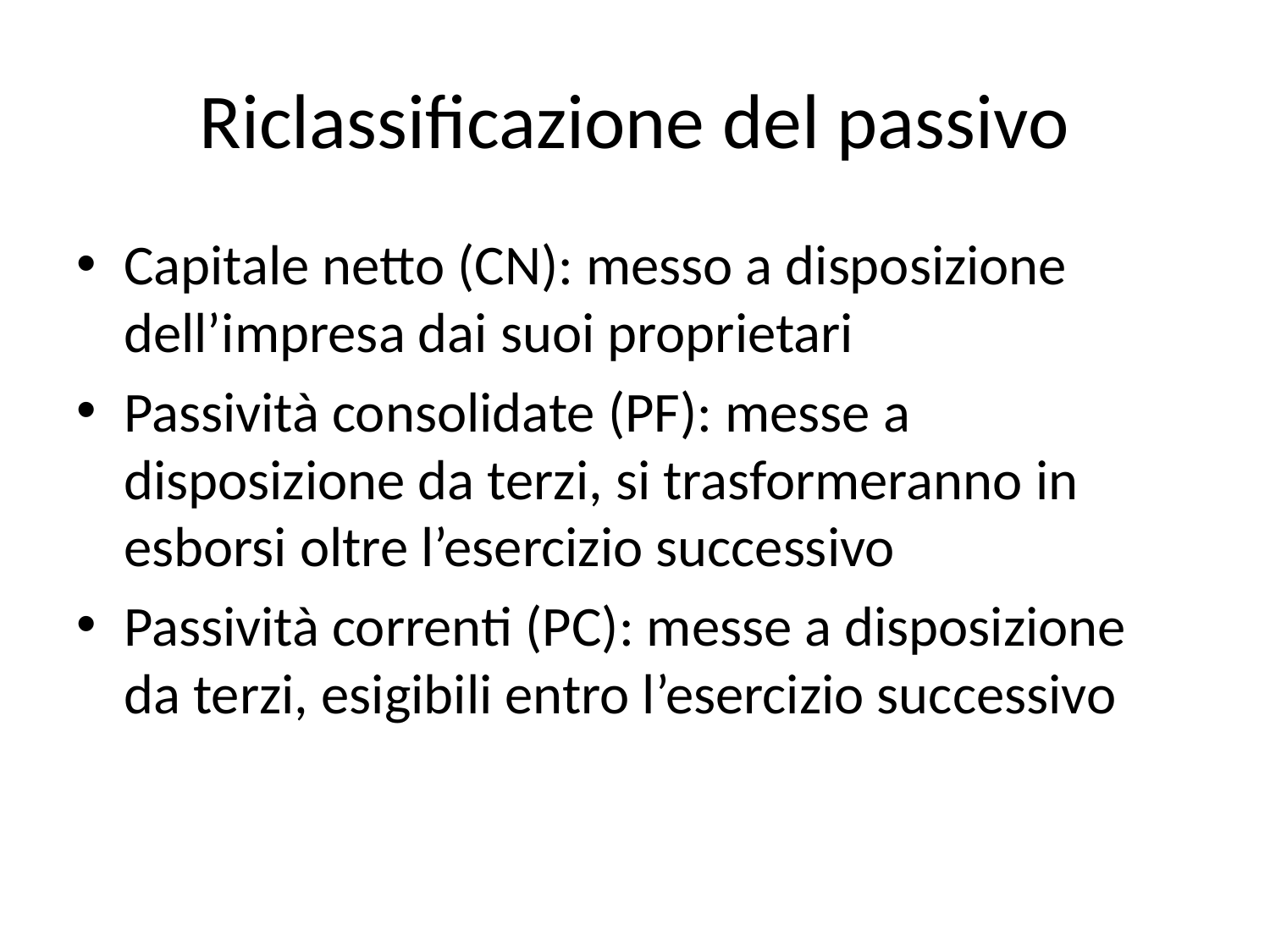

# Riclassificazione del passivo
Capitale netto (CN): messo a disposizione dell’impresa dai suoi proprietari
Passività consolidate (PF): messe a disposizione da terzi, si trasformeranno in esborsi oltre l’esercizio successivo
Passività correnti (PC): messe a disposizione da terzi, esigibili entro l’esercizio successivo